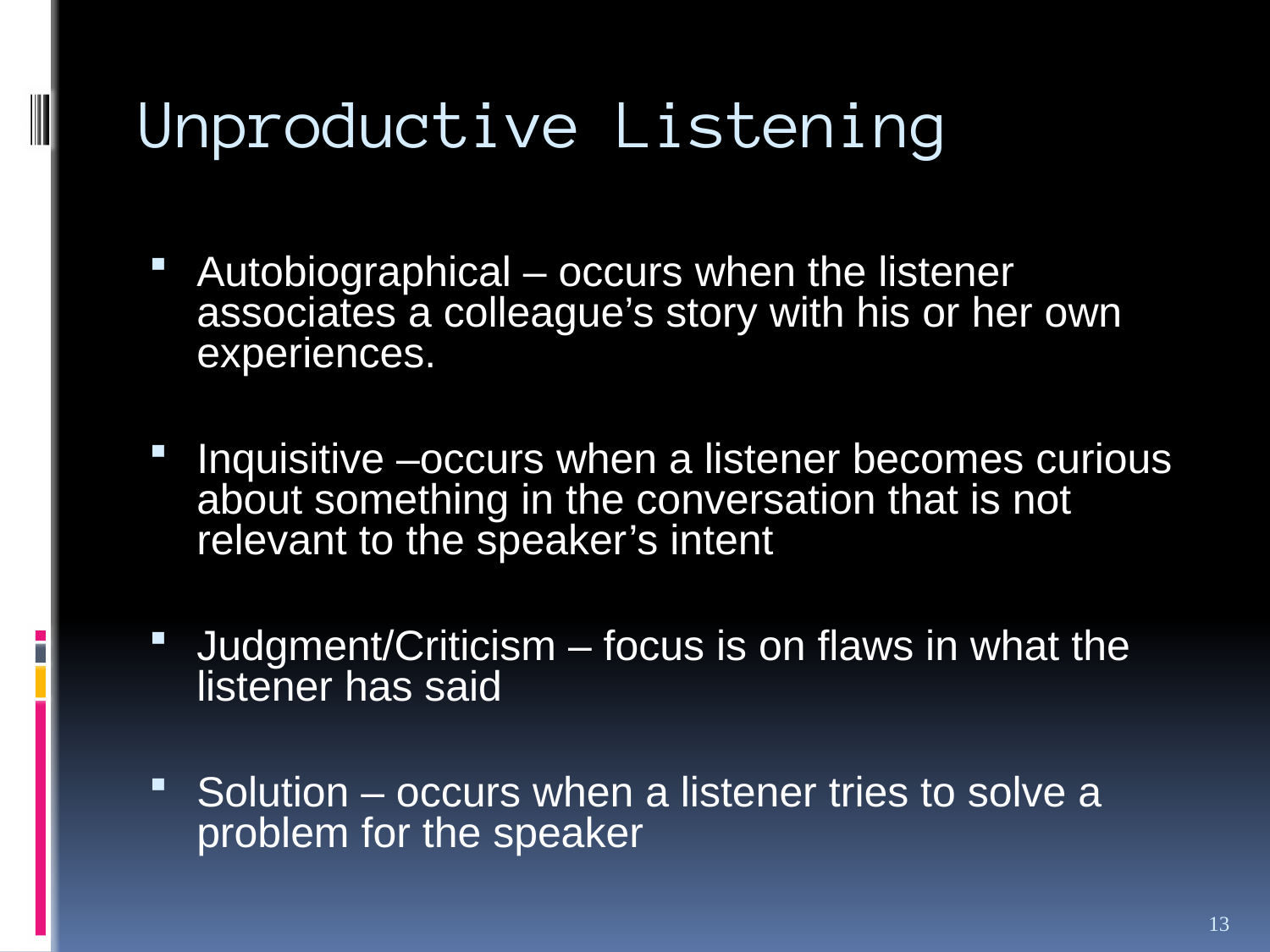

# Unproductive Listening
Autobiographical – occurs when the listener associates a colleague’s story with his or her own experiences.

Inquisitive –occurs when a listener becomes curious about something in the conversation that is not relevant to the speaker’s intent

Judgment/Criticism – focus is on flaws in what the listener has said

Solution – occurs when a listener tries to solve a problem for the speaker
13